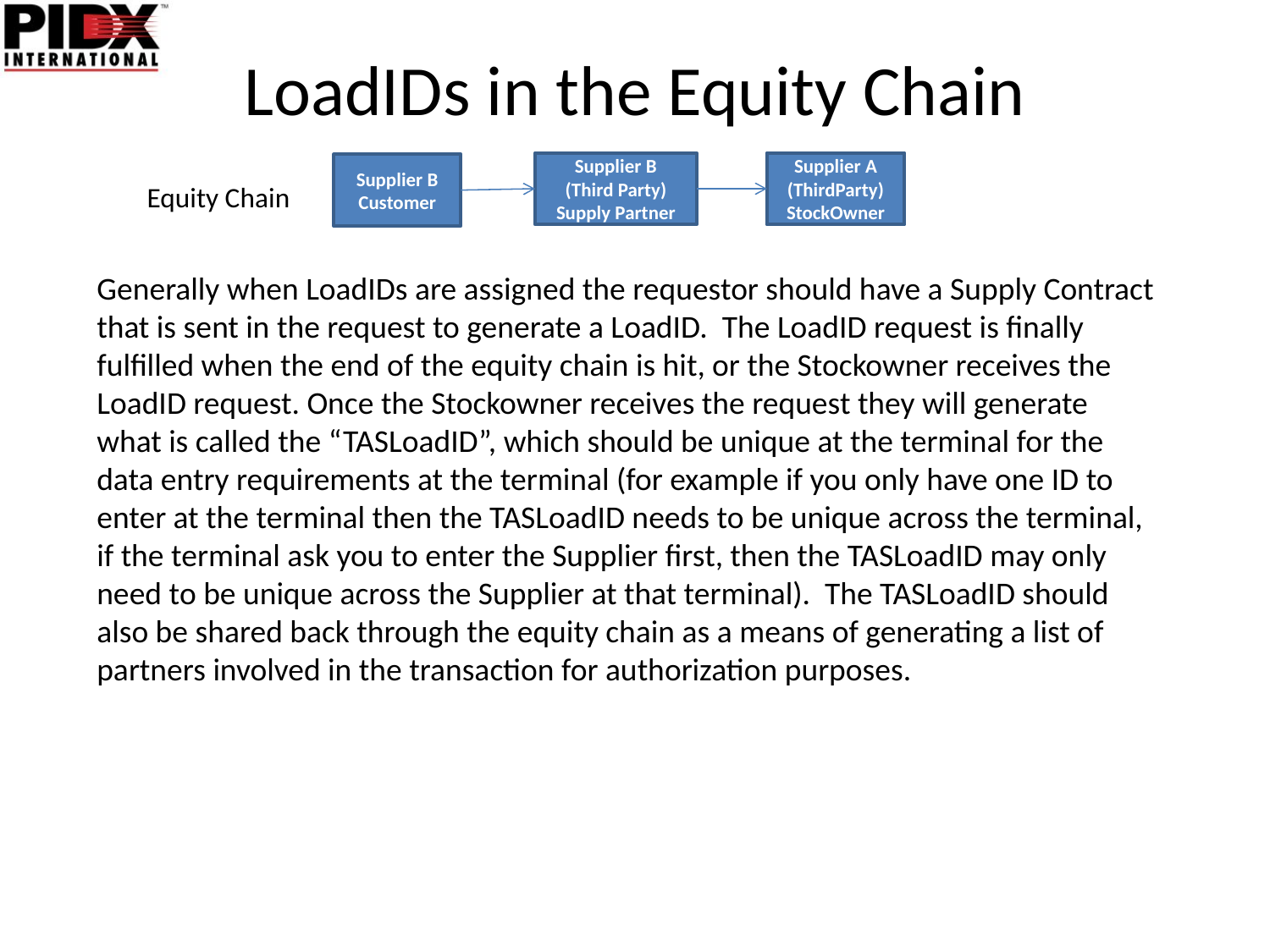

# LoadIDs in the Equity Chain
Supplier B
(Third Party)
Supply Partner
Supplier A
(ThirdParty)
StockOwner
Supplier B
Customer
Equity Chain
Generally when LoadIDs are assigned the requestor should have a Supply Contract that is sent in the request to generate a LoadID.  The LoadID request is finally fulfilled when the end of the equity chain is hit, or the Stockowner receives the LoadID request. Once the Stockowner receives the request they will generate what is called the “TASLoadID”, which should be unique at the terminal for the data entry requirements at the terminal (for example if you only have one ID to enter at the terminal then the TASLoadID needs to be unique across the terminal, if the terminal ask you to enter the Supplier first, then the TASLoadID may only need to be unique across the Supplier at that terminal).  The TASLoadID should also be shared back through the equity chain as a means of generating a list of partners involved in the transaction for authorization purposes.